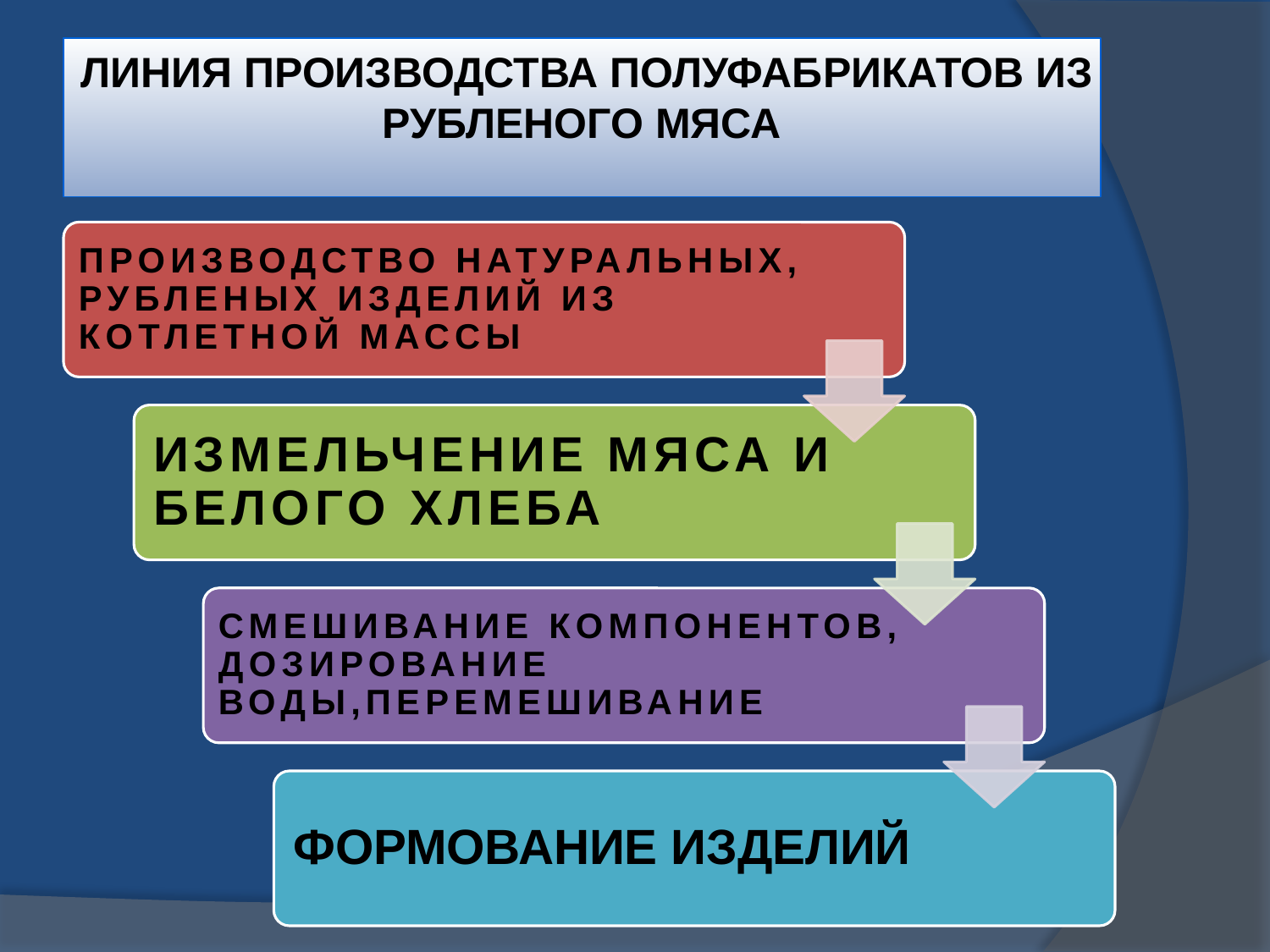

# ЛИНИЯ ПРОИЗВОДСТВА ПОЛУФАБРИКАТОВ ИЗ РУБЛЕНОГО МЯСА
ПРОИЗВОДСТВО НАТУРАЛЬНЫХ, РУБЛЕНЫХ ИЗДЕЛИЙ ИЗ КОТЛЕТНОЙ МАССЫ
ИЗМЕЛЬЧЕНИЕ МЯСА И БЕЛОГО ХЛЕБА
СМЕШИВАНИЕ КОМПОНЕНТОВ, ДОЗИРОВАНИЕ ВОДЫ,ПЕРЕМЕШИВАНИЕ
ФОРМОВАНИЕ ИЗДЕЛИЙ